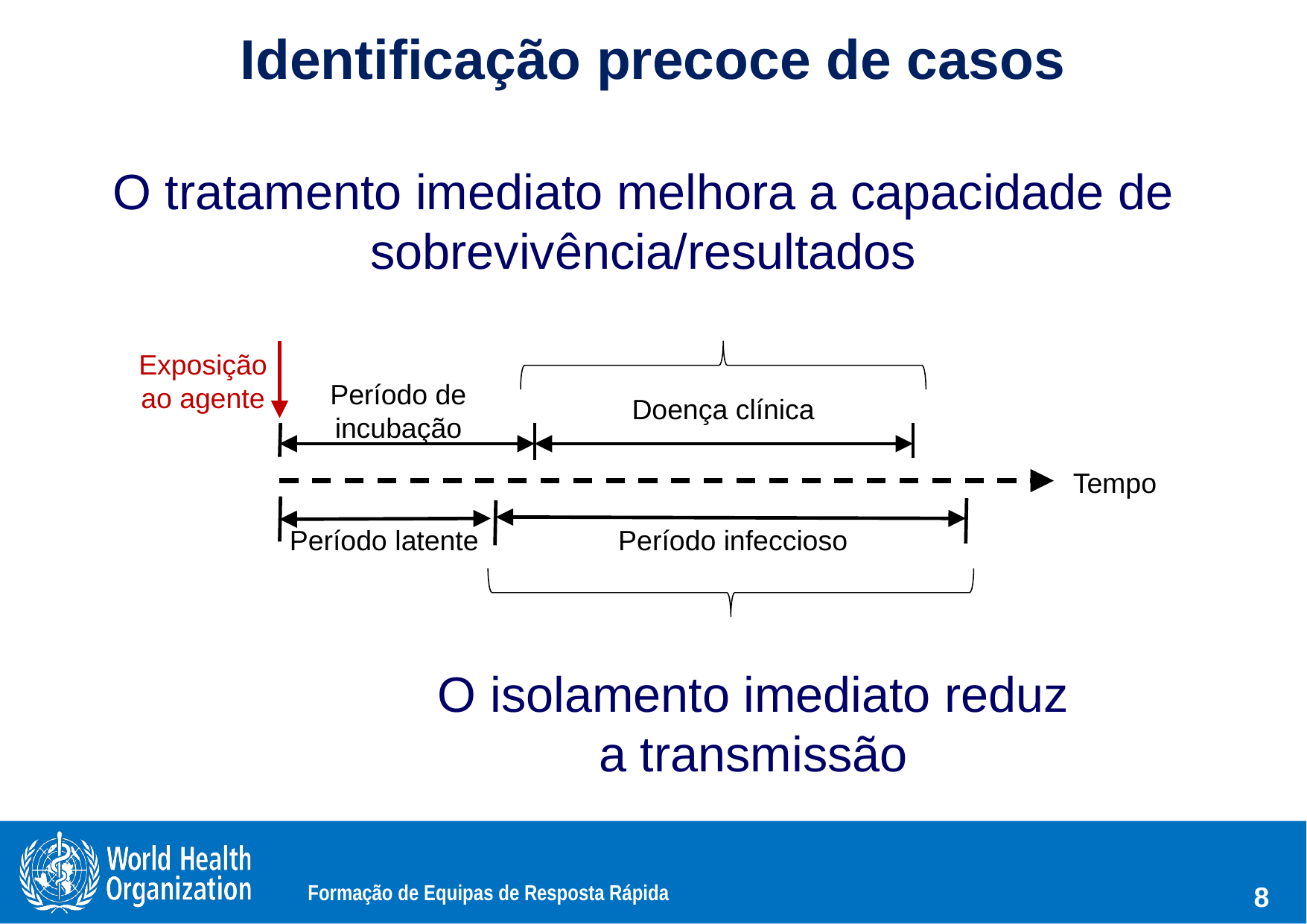

# Identificação precoce de casos
O tratamento imediato melhora a capacidade de sobrevivência/resultados

Exposição ao agente

Período de incubação
Doença clínica
Tempo
Período latente
Período infeccioso
O isolamento imediato reduz a transmissão